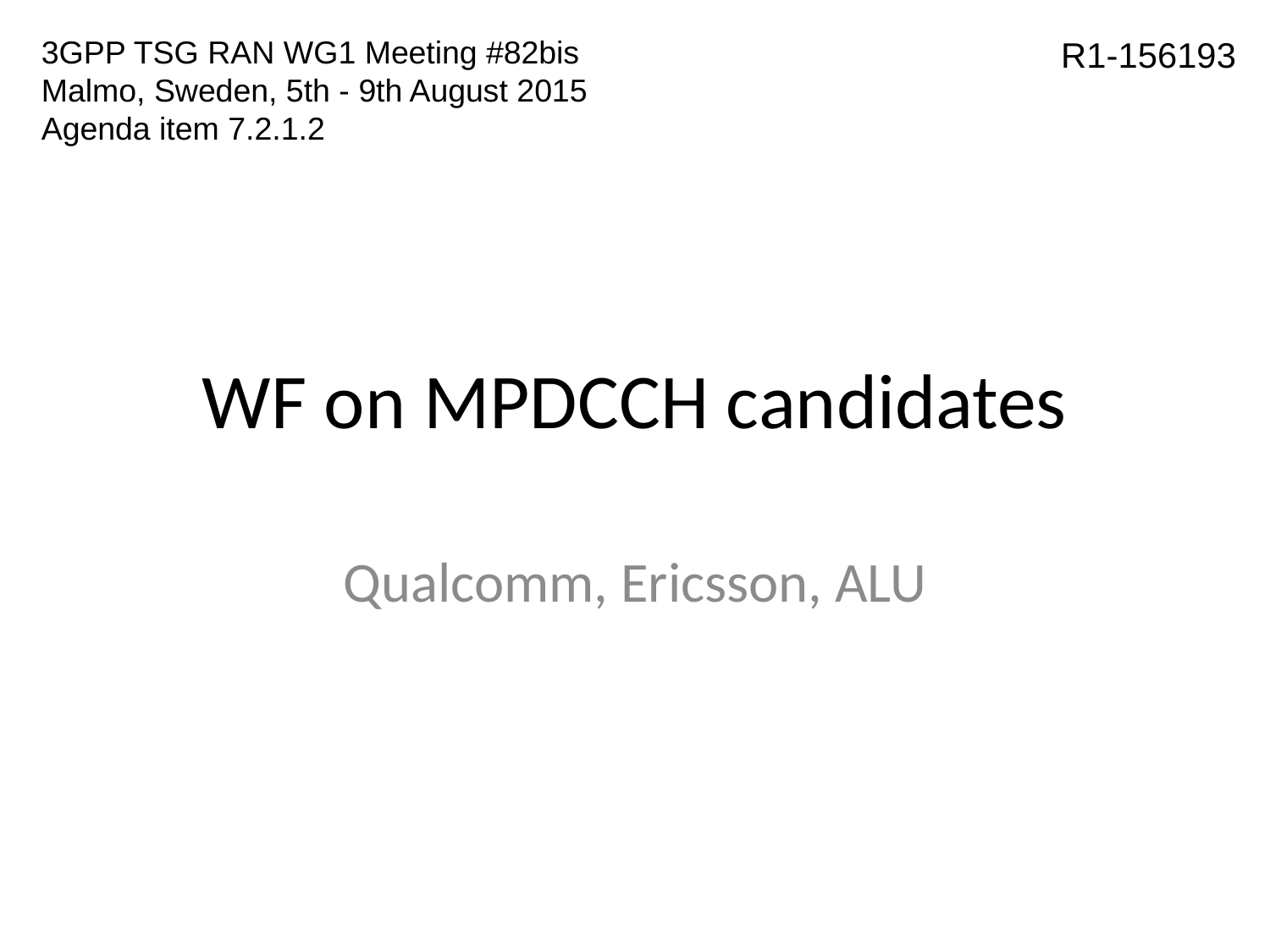

3GPP TSG RAN WG1 Meeting #82bis
Malmo, Sweden, 5th - 9th August 2015
Agenda item 7.2.1.2
R1-156193
# WF on MPDCCH candidates
Qualcomm, Ericsson, ALU